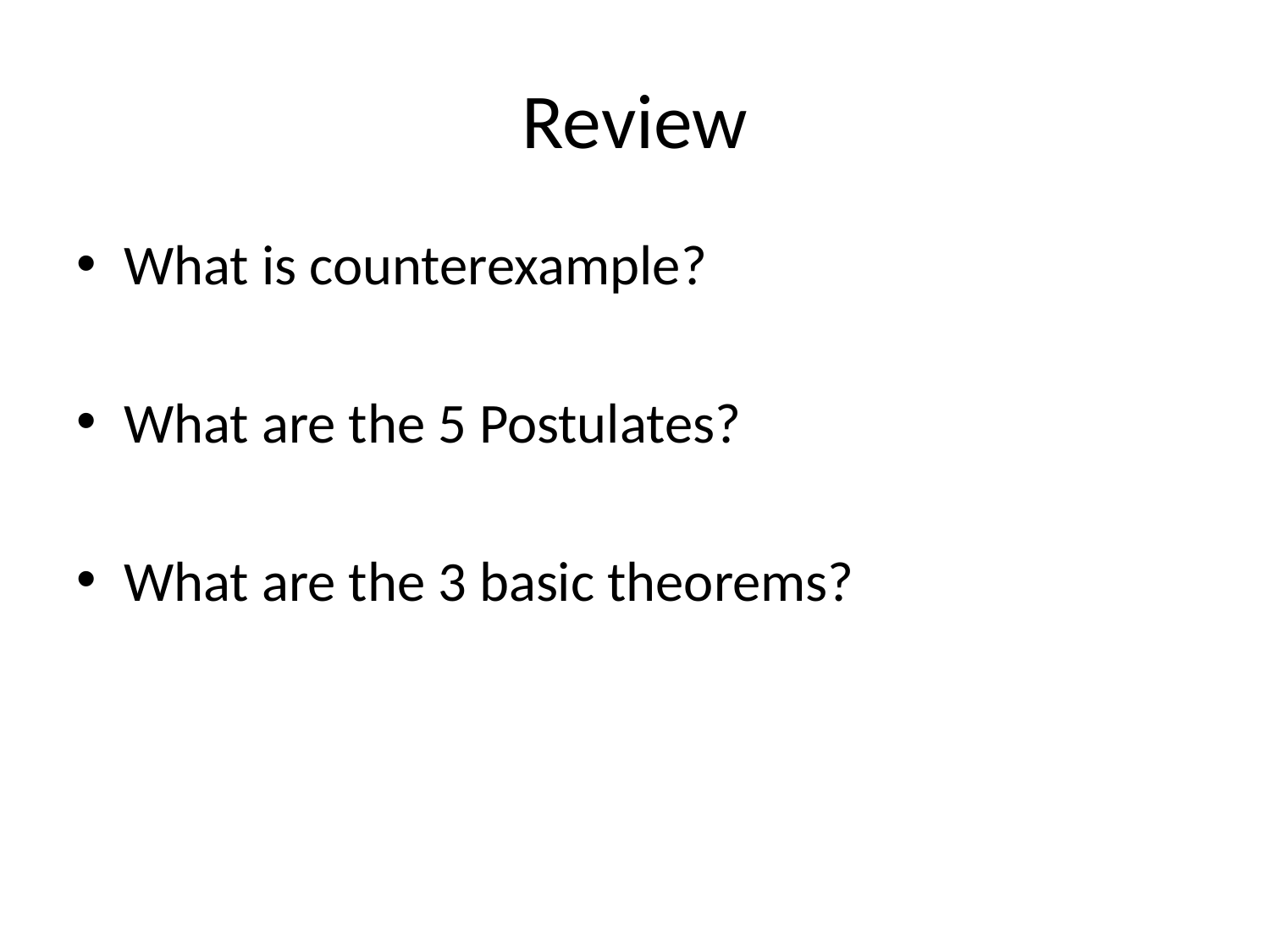

# Review
What is counterexample?

What are the 5 Postulates?

What are the 3 basic theorems?